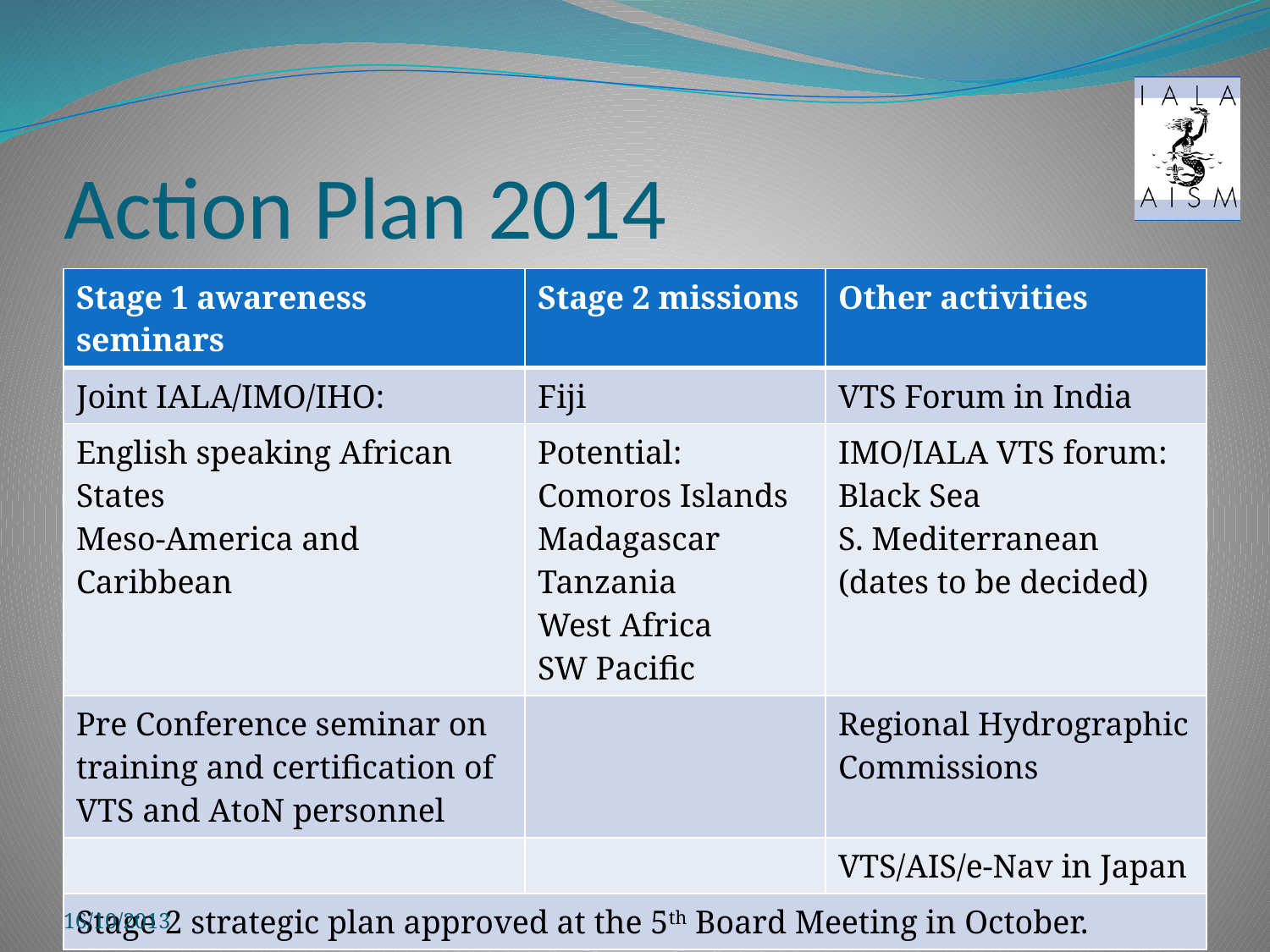

# Action Plan 2014
| Stage 1 awareness seminars | Stage 2 missions | Other activities |
| --- | --- | --- |
| Joint IALA/IMO/IHO: | Fiji | VTS Forum in India |
| English speaking African States Meso-America and Caribbean | Potential: Comoros Islands Madagascar Tanzania West Africa SW Pacific | IMO/IALA VTS forum: Black Sea S. Mediterranean (dates to be decided) |
| Pre Conference seminar on training and certification of VTS and AtoN personnel |  | Regional Hydrographic Commissions |
|  |  | VTS/AIS/e-Nav in Japan |
| Stage 2 strategic plan approved at the 5th Board Meeting in October. |  |  |
16/10/2013
Presentation to PAP-26
13